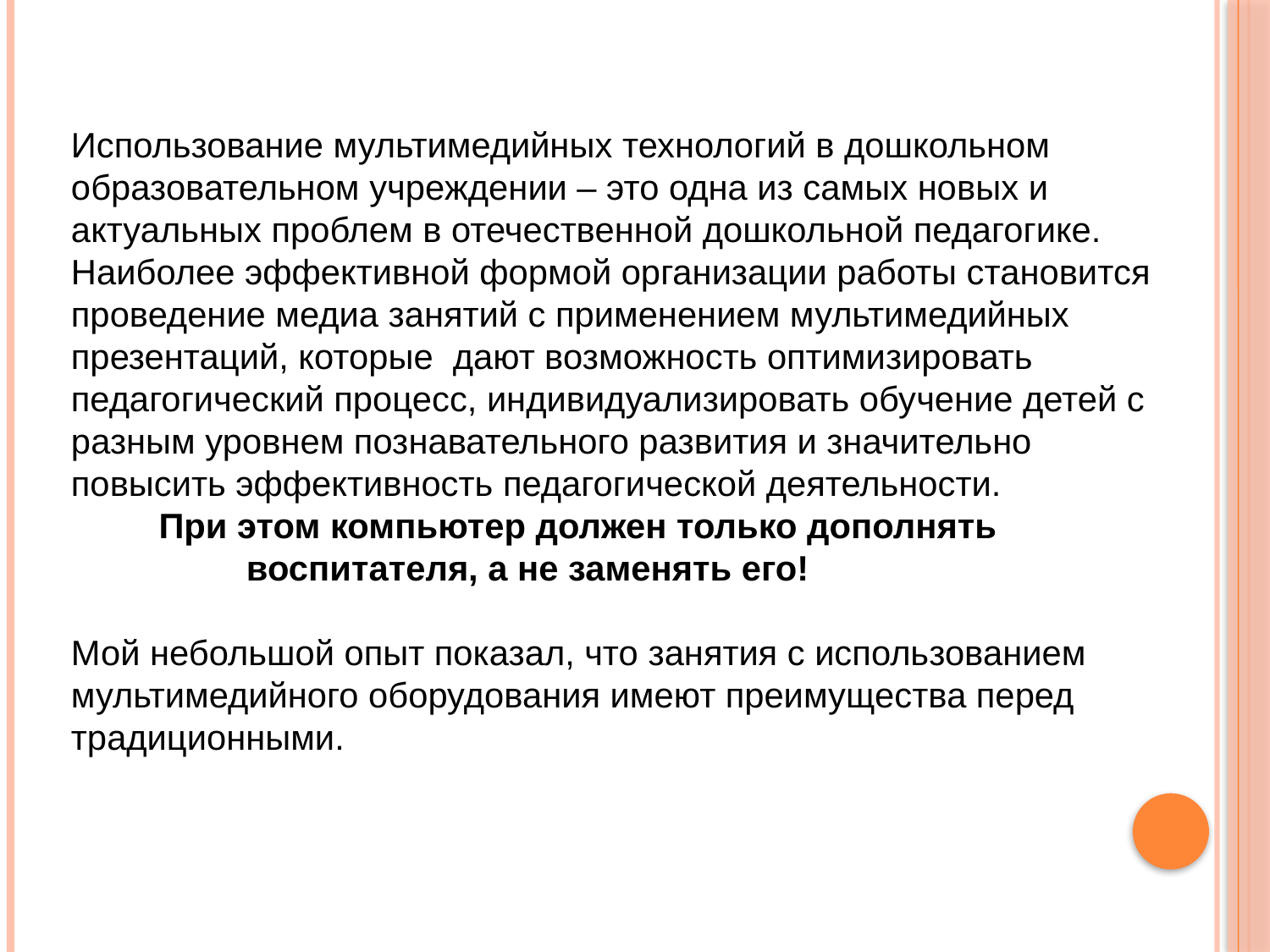

Использование мультимедийных технологий в дошкольном образовательном учреждении – это одна из самых новых и актуальных проблем в отечественной дошкольной педагогике. Наиболее эффективной формой организации работы становится проведение медиа занятий с применением мультимедийных презентаций, которые  дают возможность оптимизировать педагогический процесс, индивидуализировать обучение детей с разным уровнем познавательного развития и значительно повысить эффективность педагогической деятельности.
         При этом компьютер должен только дополнять
                  воспитателя, а не заменять его!

Мой небольшой опыт показал, что занятия с использованием мультимедийного оборудования имеют преимущества перед традиционными.